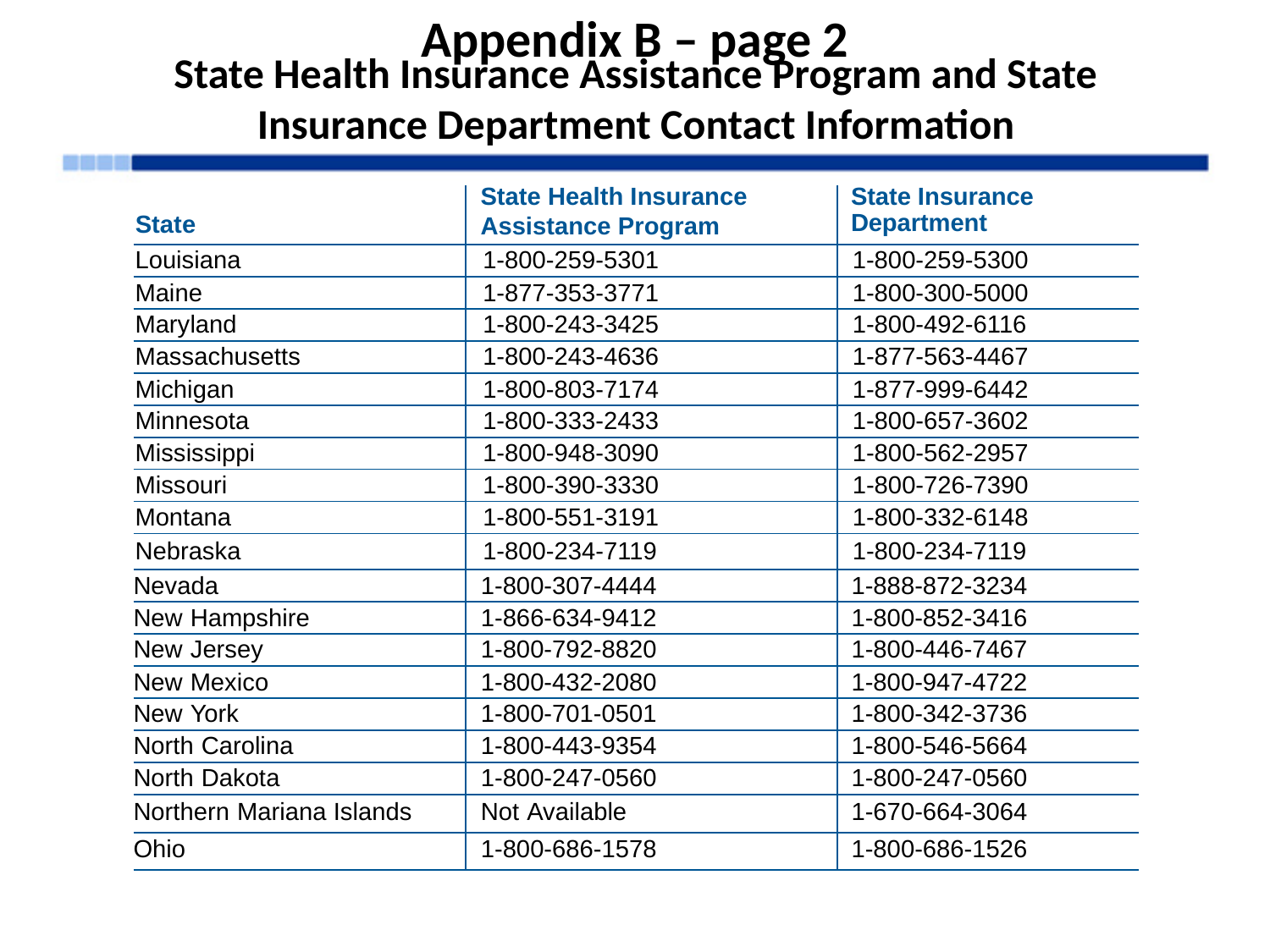

# Appendix B – page 2
State Health Insurance Assistance Program and State
Insurance Department Contact Information

| State | State Health Insurance Assistance Program | State Insurance Department |
| --- | --- | --- |
| Louisiana | 1-800-259-5301 | 1-800-259-5300 |
| Maine | 1-877-353-3771 | 1-800-300-5000 |
| Maryland | 1-800-243-3425 | 1-800-492-6116 |
| Massachusetts | 1-800-243-4636 | 1-877-563-4467 |
| Michigan | 1-800-803-7174 | 1-877-999-6442 |
| Minnesota | 1-800-333-2433 | 1-800-657-3602 |
| Mississippi | 1-800-948-3090 | 1-800-562-2957 |
| Missouri | 1-800-390-3330 | 1-800-726-7390 |
| Montana | 1-800-551-3191 | 1-800-332-6148 |
| Nebraska | 1-800-234-7119 | 1-800-234-7119 |
| Nevada | 1-800-307-4444 | 1-888-872-3234 |
| New Hampshire | 1-866-634-9412 | 1-800-852-3416 |
| New Jersey | 1-800-792-8820 | 1-800-446-7467 |
| New Mexico | 1-800-432-2080 | 1-800-947-4722 |
| New York | 1-800-701-0501 | 1-800-342-3736 |
| North Carolina | 1-800-443-9354 | 1-800-546-5664 |
| North Dakota | 1-800-247-0560 | 1-800-247-0560 |
| Northern Mariana Islands | Not Available | 1-670-664-3064 |
| Ohio | 1-800-686-1578 | 1-800-686-1526 |